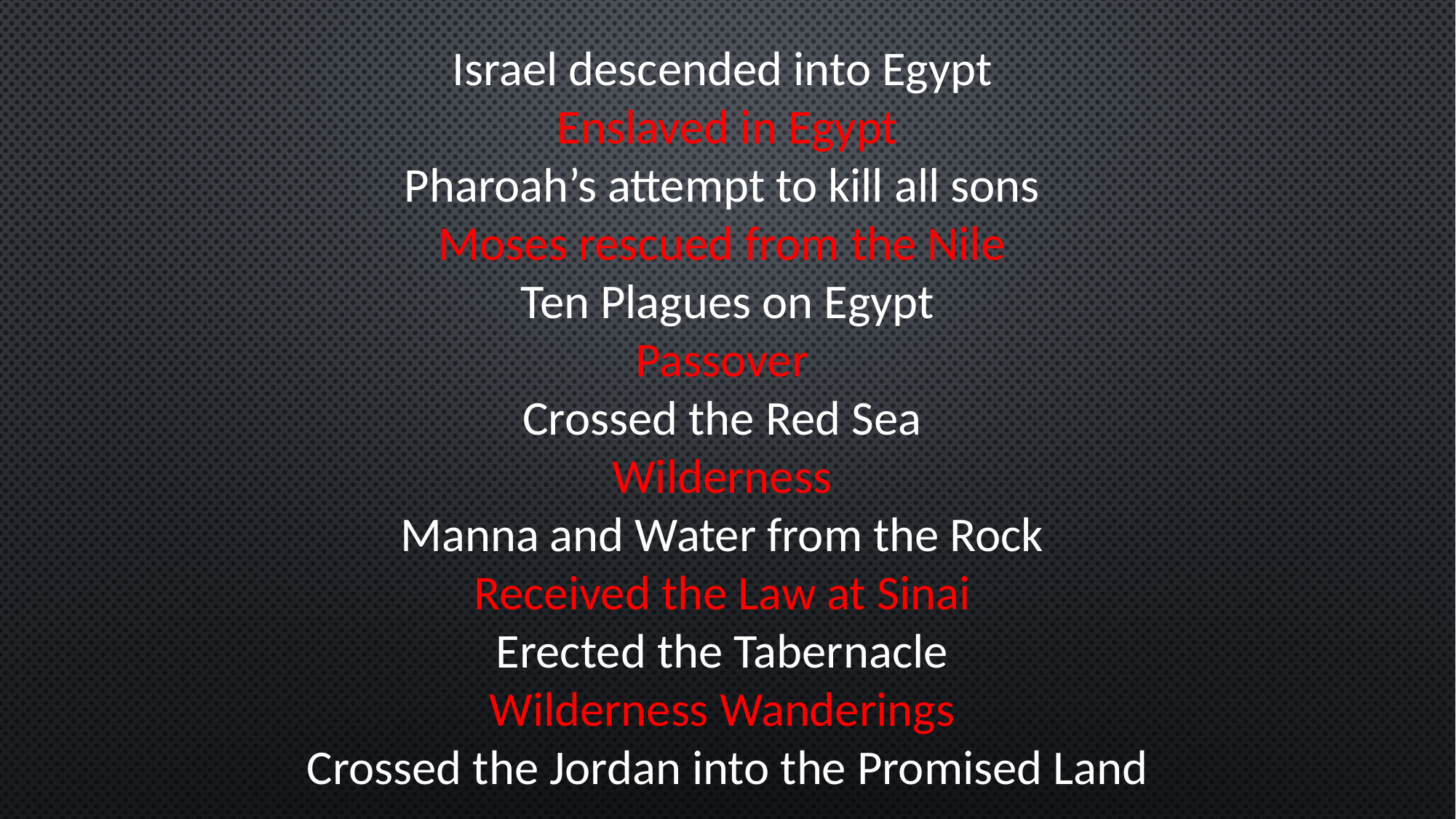

Israel descended into Egypt
Enslaved in Egypt
Pharoah’s attempt to kill all sons
Moses rescued from the Nile
Ten Plagues on Egypt
Passover
Crossed the Red Sea
Wilderness
Manna and Water from the Rock
Received the Law at Sinai
Erected the Tabernacle
Wilderness Wanderings
Crossed the Jordan into the Promised Land